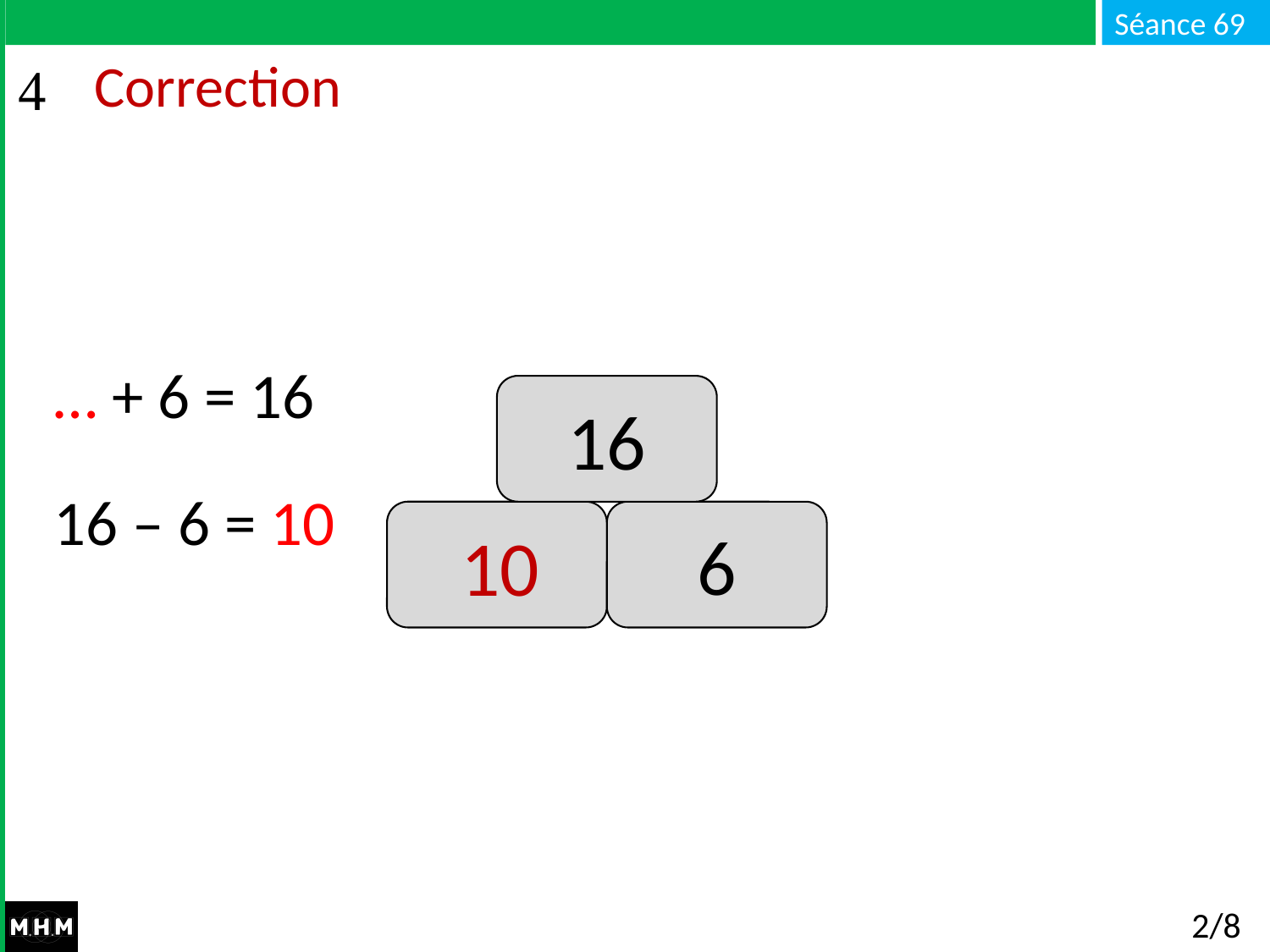

# Correction
… + 6 = 16
16
16 – 6 = 10
6
…
10
2/8